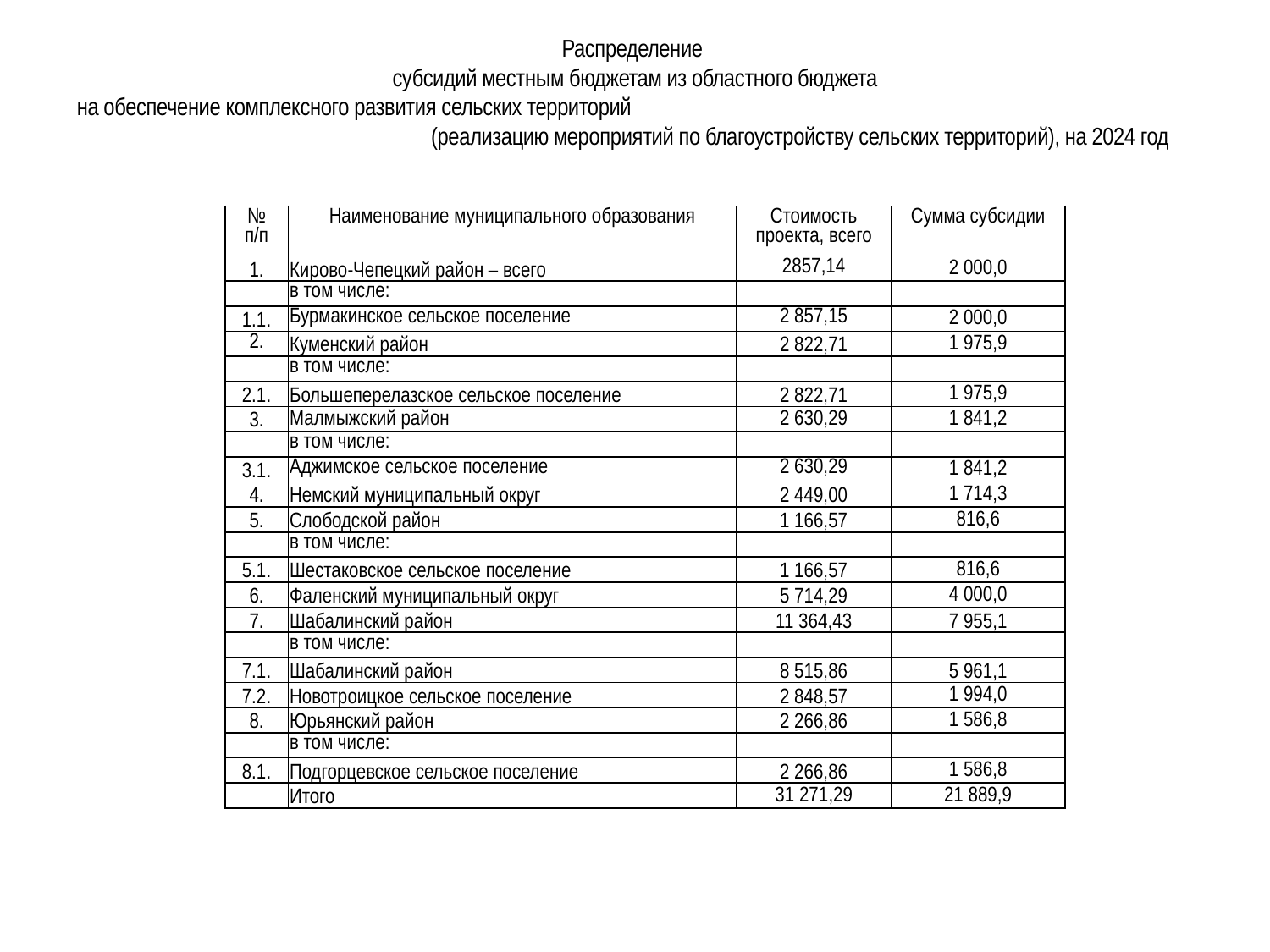

# Распределение субсидий местным бюджетам из областного бюджета на обеспечение комплексного развития сельских территорий                                                                                                                                                                              (реализацию мероприятий по благоустройству сельских территорий), на 2024 год
| № п/п | Наименование муниципального образования | Стоимость проекта, всего | Сумма субсидии |
| --- | --- | --- | --- |
| 1. | Кирово-Чепецкий район – всего | 2857,14 | 2 000,0 |
|  | в том числе: |  |  |
| 1.1. | Бурмакинское сельское поселение | 2 857,15 | 2 000,0 |
| 2. | Куменский район | 2 822,71 | 1 975,9 |
|  | в том числе: |  |  |
| 2.1. | Большеперелазское сельское поселение | 2 822,71 | 1 975,9 |
| 3. | Малмыжский район | 2 630,29 | 1 841,2 |
|  | в том числе: |  |  |
| 3.1. | Аджимское сельское поселение | 2 630,29 | 1 841,2 |
| 4. | Немский муниципальный округ | 2 449,00 | 1 714,3 |
| 5. | Слободской район | 1 166,57 | 816,6 |
|  | в том числе: |  |  |
| 5.1. | Шестаковское сельское поселение | 1 166,57 | 816,6 |
| 6. | Фаленский муниципальный округ | 5 714,29 | 4 000,0 |
| 7. | Шабалинский район | 11 364,43 | 7 955,1 |
|  | в том числе: |  |  |
| 7.1. | Шабалинский район | 8 515,86 | 5 961,1 |
| 7.2. | Новотроицкое сельское поселение | 2 848,57 | 1 994,0 |
| 8. | Юрьянский район | 2 266,86 | 1 586,8 |
|  | в том числе: |  |  |
| 8.1. | Подгорцевское сельское поселение | 2 266,86 | 1 586,8 |
|  | Итого | 31 271,29 | 21 889,9 |